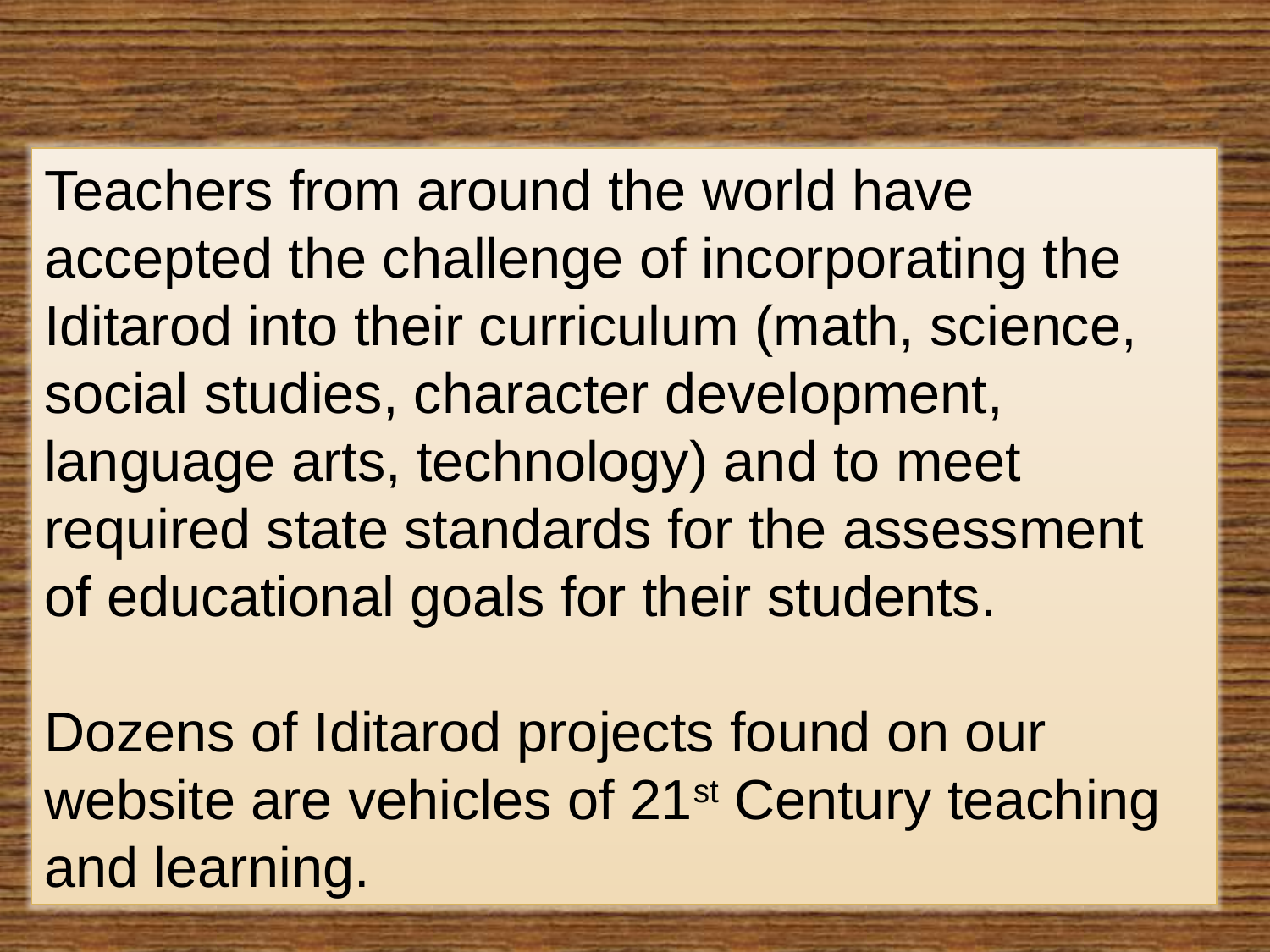

Teachers from around the world have accepted the challenge of incorporating the Iditarod into their curriculum (math, science, social studies, character development, language arts, technology) and to meet required state standards for the assessment of educational goals for their students.

Dozens of Iditarod projects found on our website are vehicles of 21st Century teaching and learning.